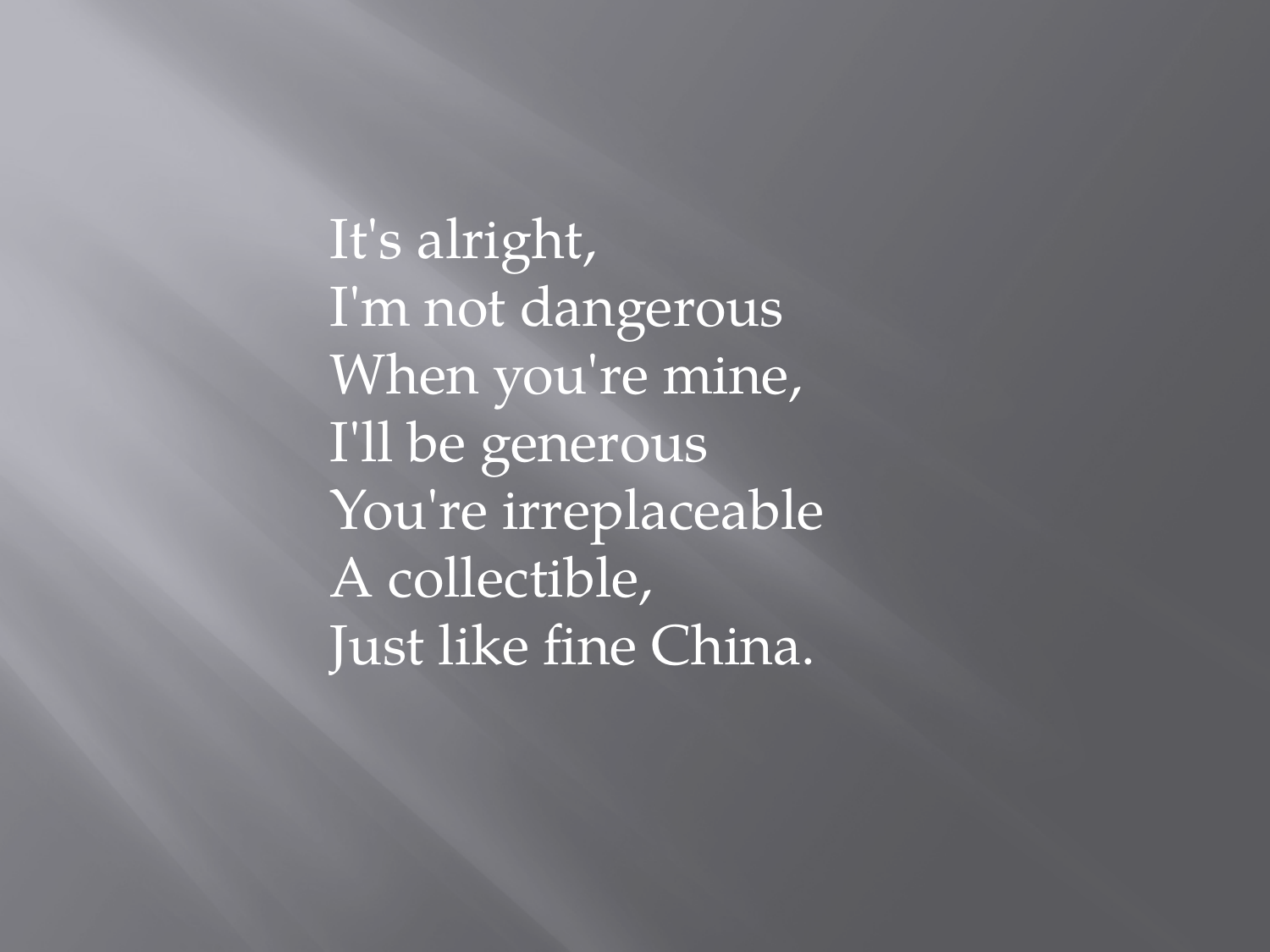

It's alright,
I'm not dangerous
When you're mine,
I'll be generous
You're irreplaceable
A collectible,
Just like fine China.